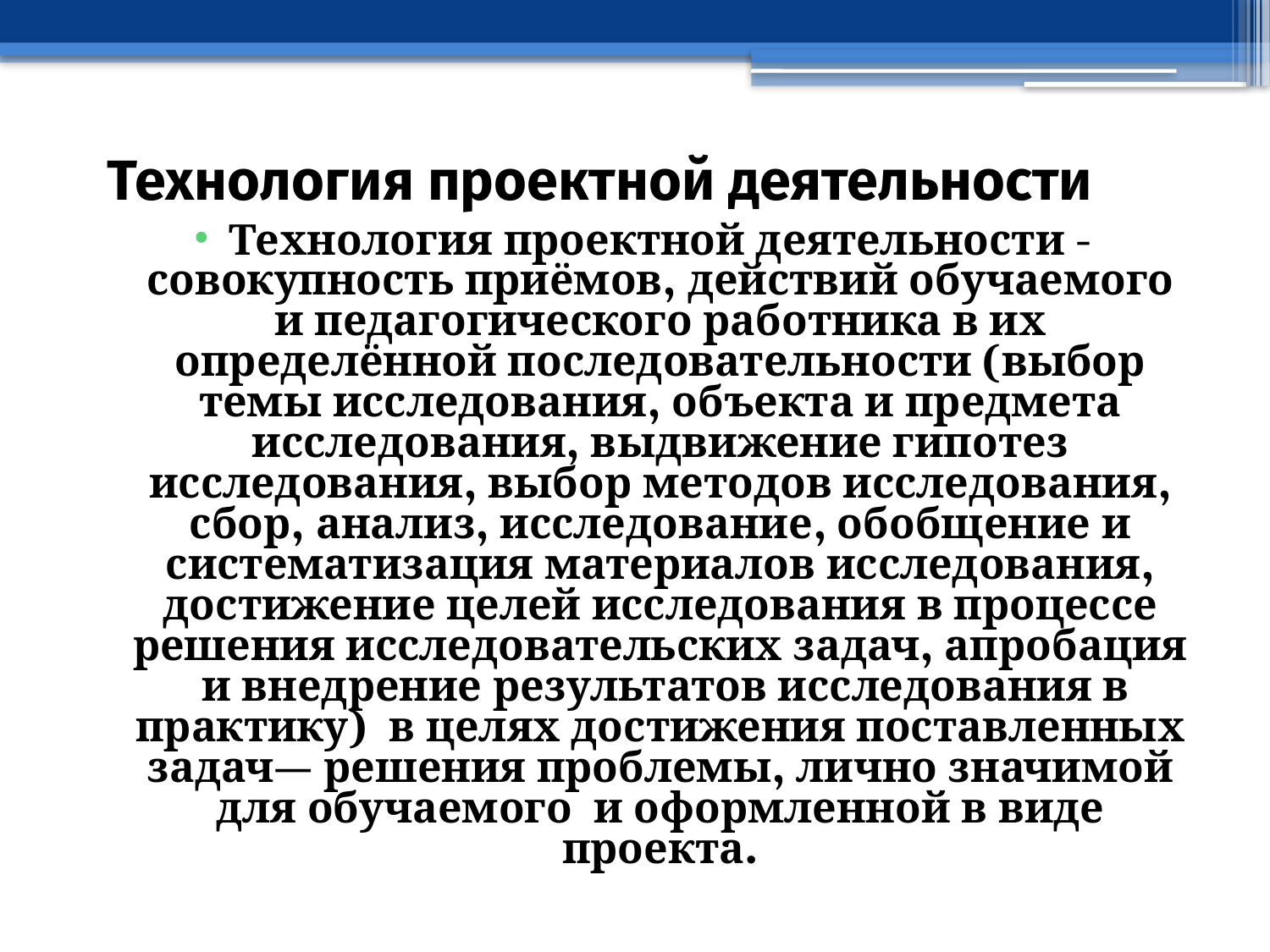

# Технология проектной деятельности
Технология проектной деятельности - совокупность приёмов, действий обучаемого и педагогического работника в их определённой последовательности (выбор темы исследования, объекта и предмета исследования, выдвижение гипотез исследования, выбор методов исследования, сбор, анализ, исследование, обобщение и систематизация материалов исследования, достижение целей исследования в процессе решения исследовательских задач, апробация  и внедрение результатов исследования в практику)  в целях достижения поставленных задач— решения проблемы, лично значимой для обучаемого  и оформленной в виде проекта.